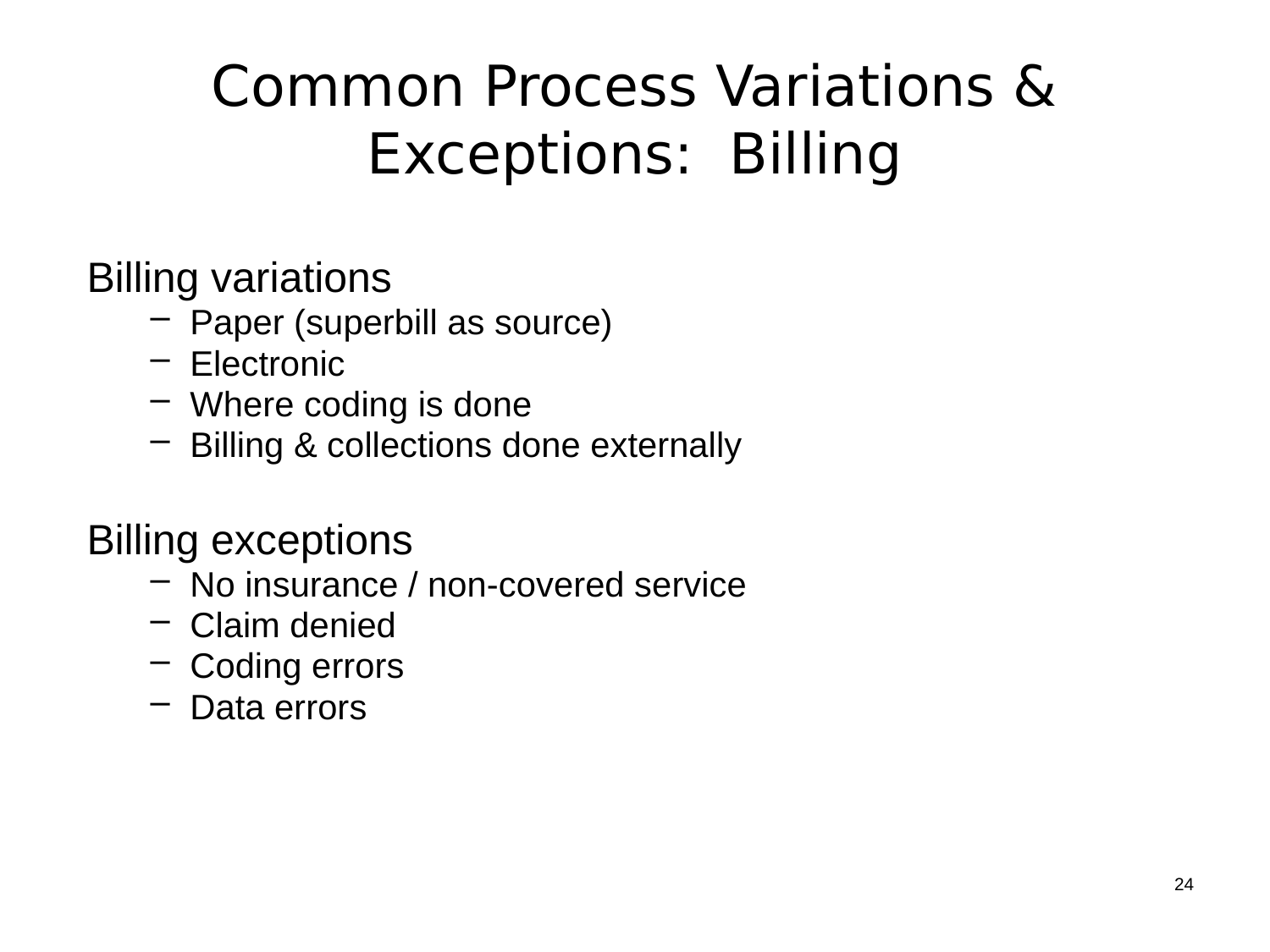

# Common Process Variations & Exceptions:  Billing
Billing variations
Paper (superbill as source)
Electronic
Where coding is done
Billing & collections done externally

Billing exceptions
No insurance / non-covered service
Claim denied
Coding errors
Data errors
24